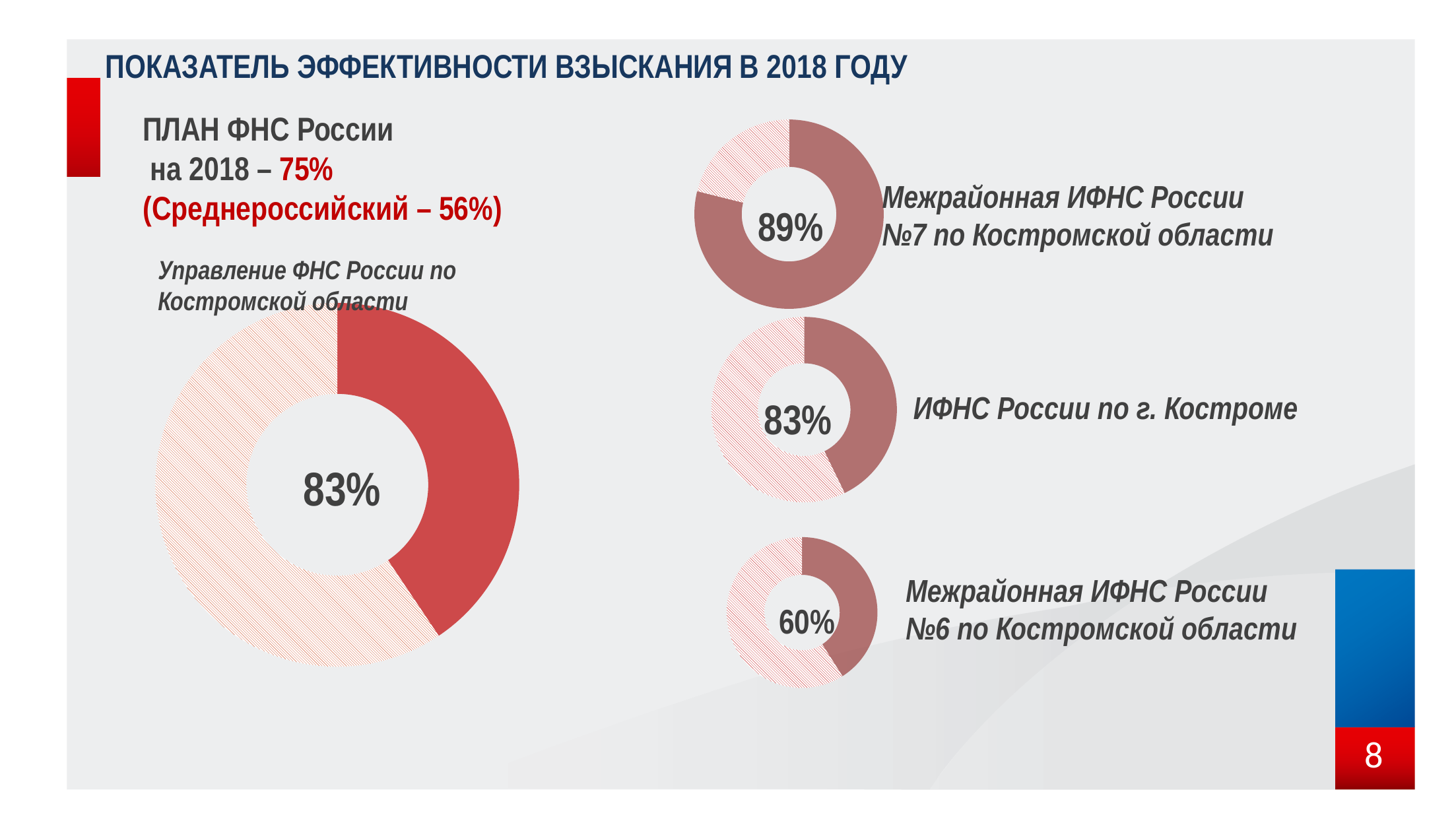

# ПОКАЗАТЕЛЬ ЭФФЕКТИВНОСТИ ВЗЫСКАНИЯ В 2018 ГОДУ

### Chart

| Category | Продажи |
|---|---|
| Кв. 1 | 79.7 |
| Кв. 2 | 21.3 |
89%
Межрайонная ИФНС России №7 по Костромской области
ПЛАН ФНС России
 на 2018 – 75% (Среднероссийский – 56%)
Управление ФНС России по Костромской области

### Chart

| Category | Продажи |
|---|---|
| Кв. 1 | 48.7 |
| Кв. 2 | 71.3 |
83%

### Chart

| Category | Продажи |
|---|---|
| Кв. 1 | 42.8 |
| Кв. 2 | 57.2 |
83%
ИФНС России по г. Костроме

### Chart

| Category | Продажи |
|---|---|
| Кв. 1 | 41.4 |
| Кв. 2 | 59.6 |
60%
Межрайонная ИФНС России №6 по Костромской области

### Chart

| Category |
|---|

### Chart

| Category |
|---|
8